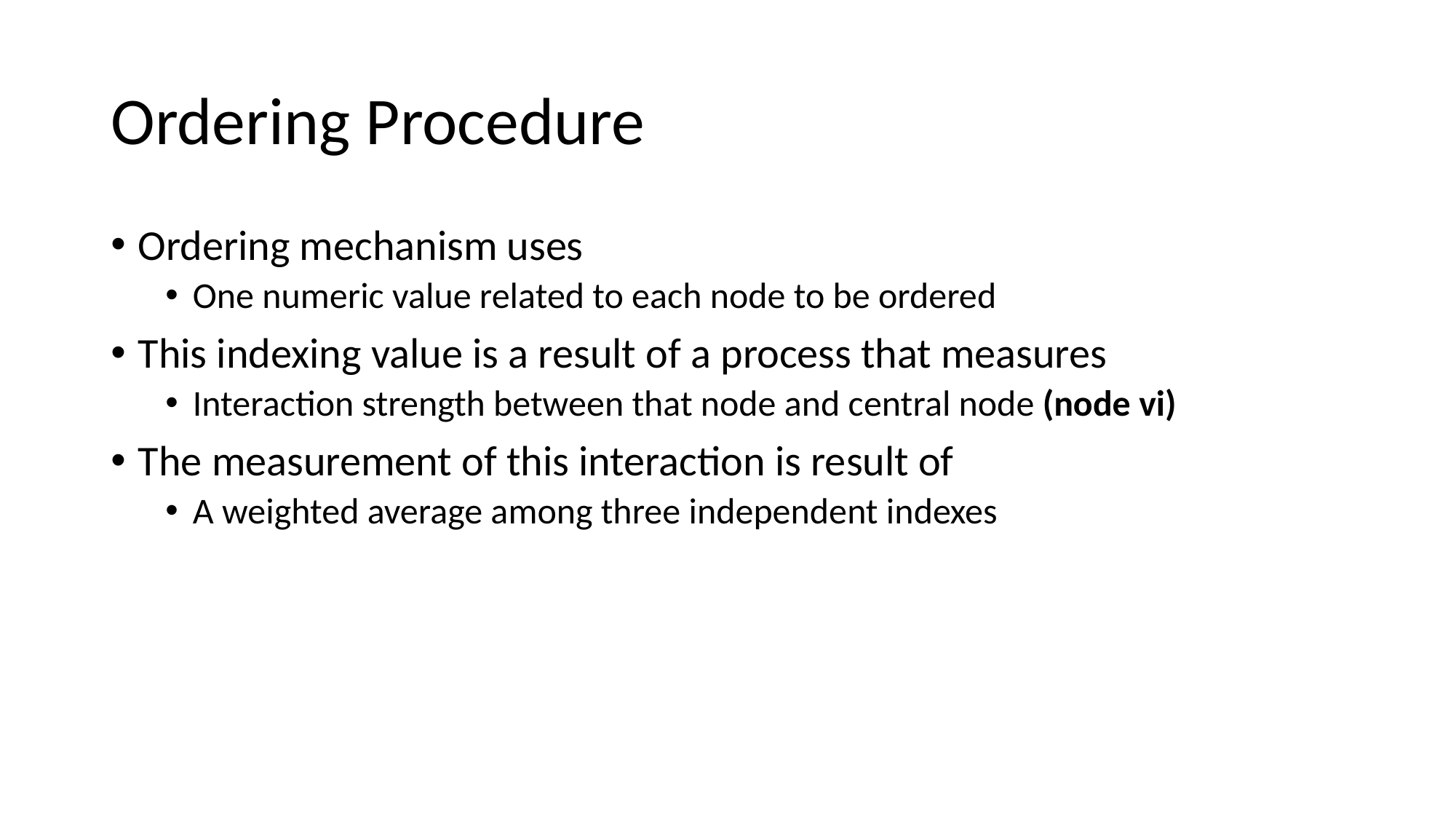

# Ordering Procedure
Ordering mechanism uses
One numeric value related to each node to be ordered
This indexing value is a result of a process that measures
Interaction strength between that node and central node (node vi)
The measurement of this interaction is result of
A weighted average among three independent indexes